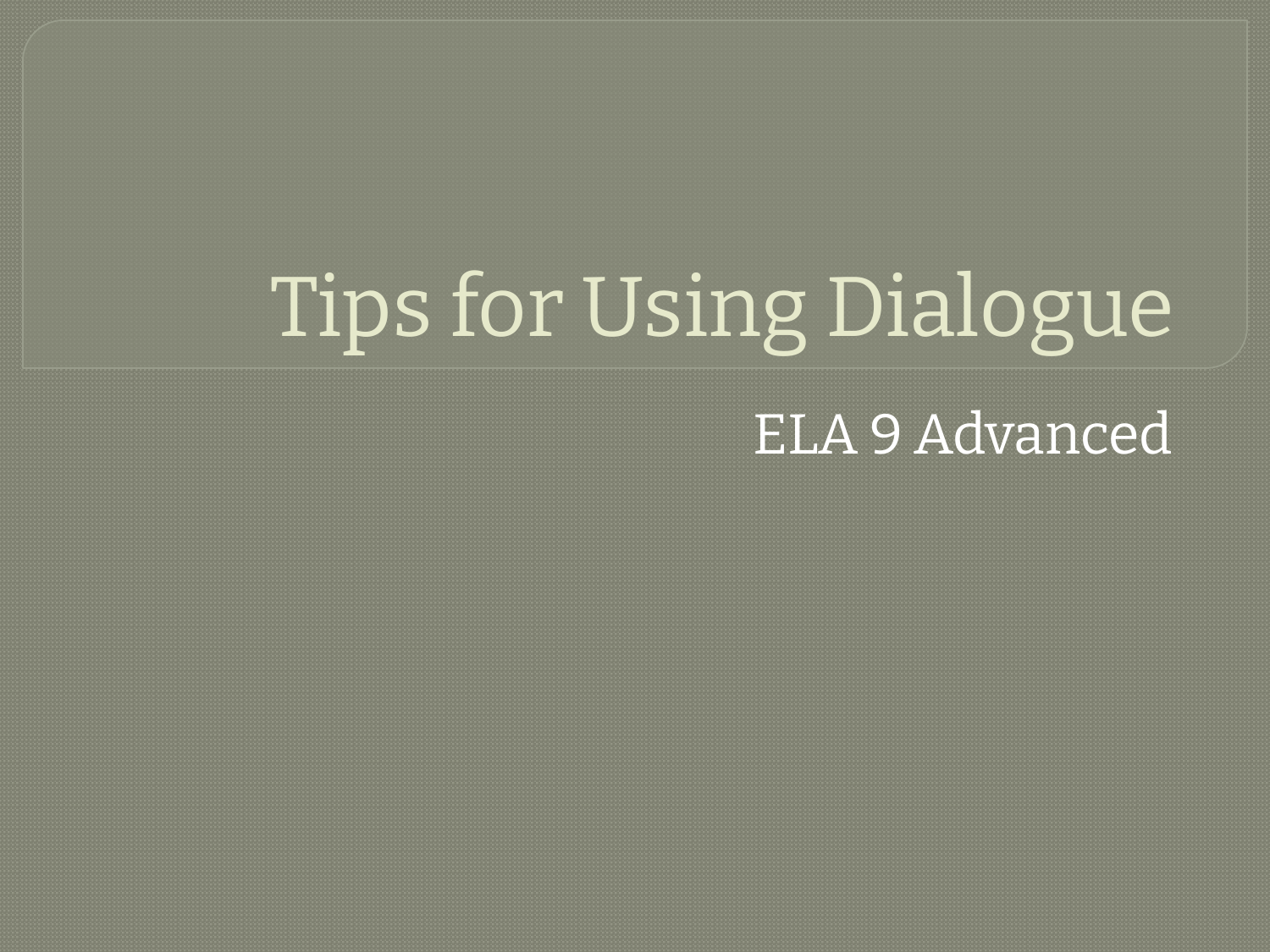

# Tips for Using Dialogue
ELA 9 Advanced